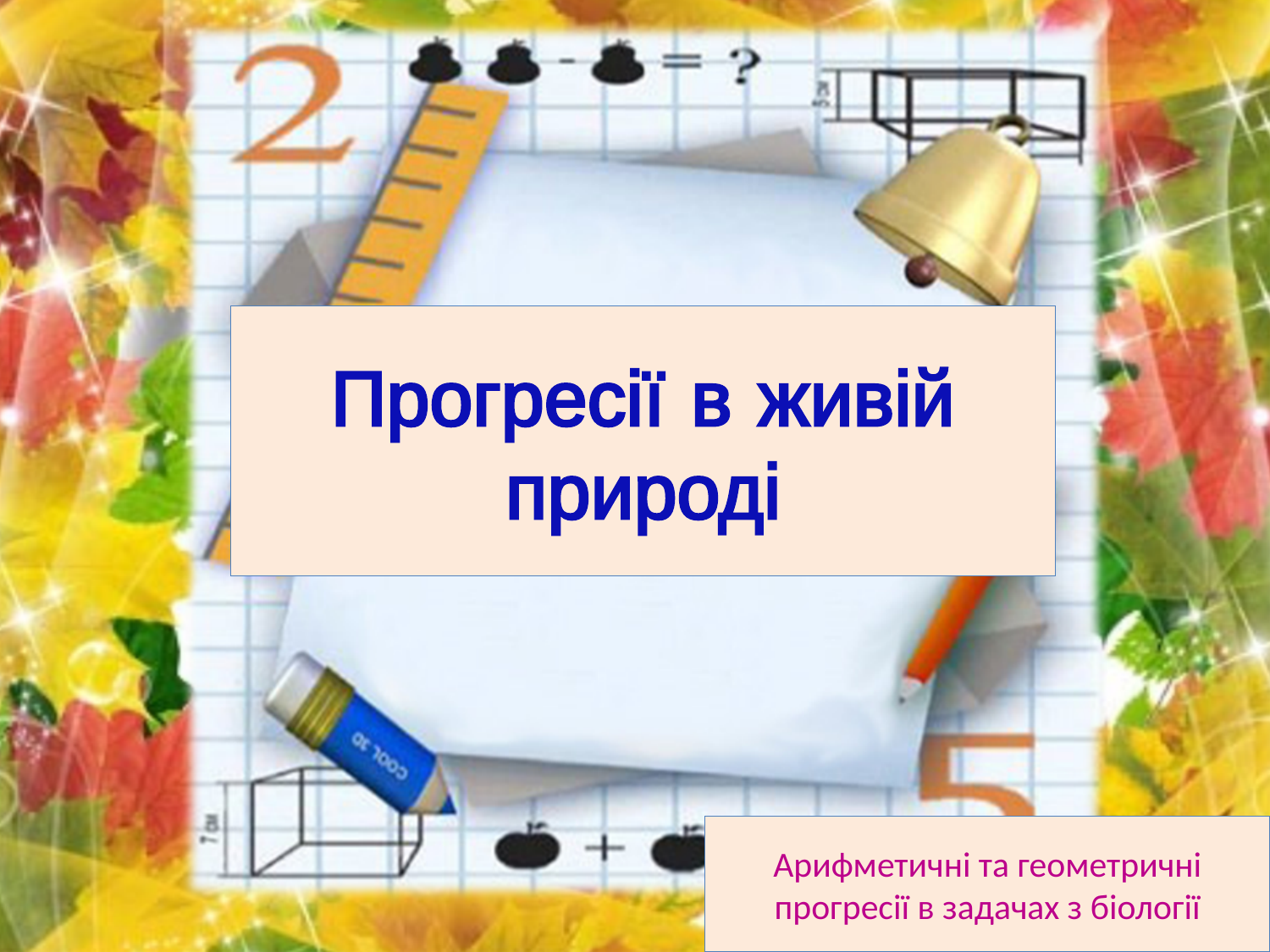

# Прогресії в живій природі
Арифметичні та геометричні прогресії в задачах з біології